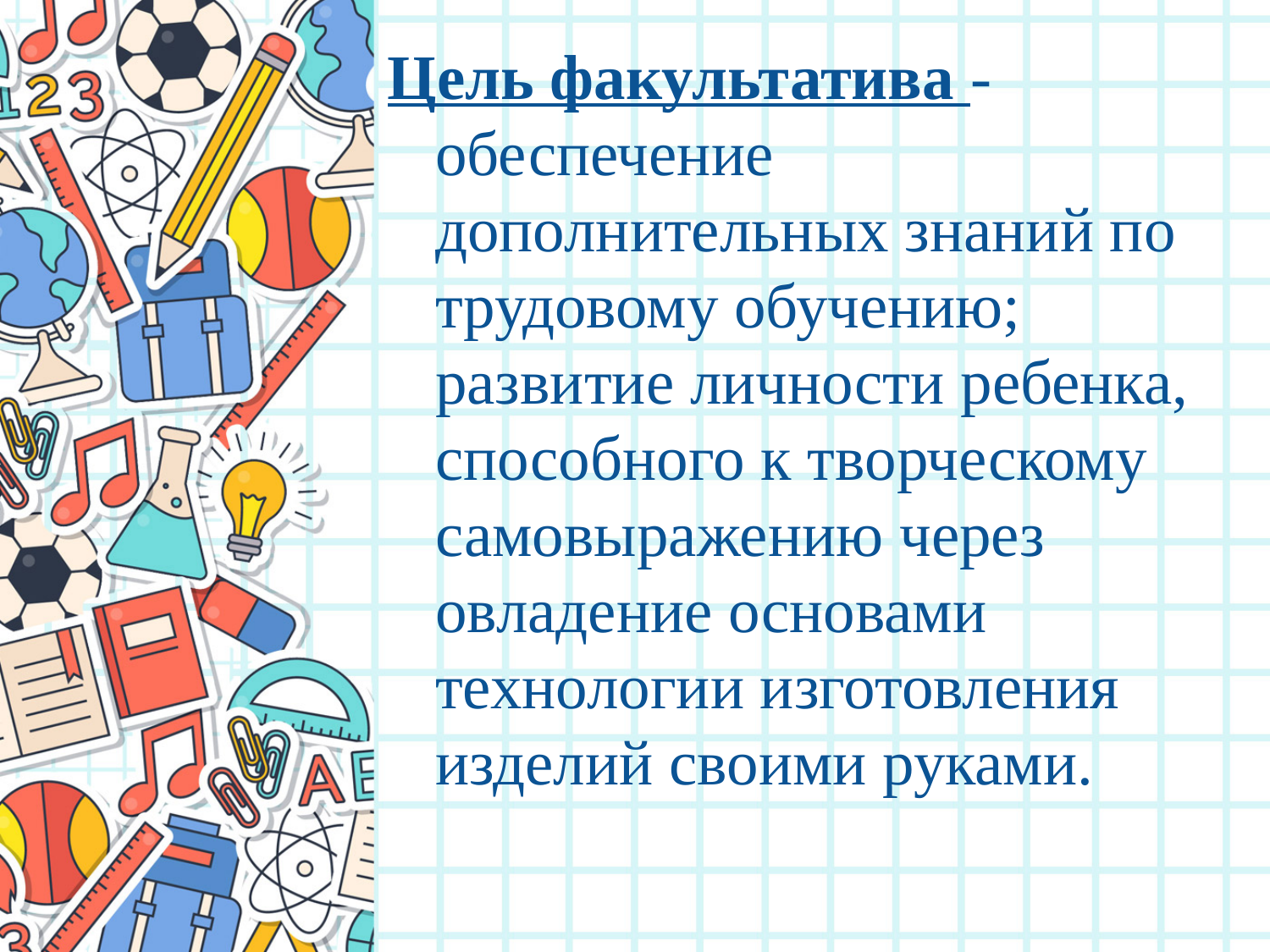

Цель факультатива - обеспечение дополнительных знаний по трудовому обучению; развитие личности ребенка, способного к творческому самовыражению через овладение основами технологии изготовления изделий своими руками.